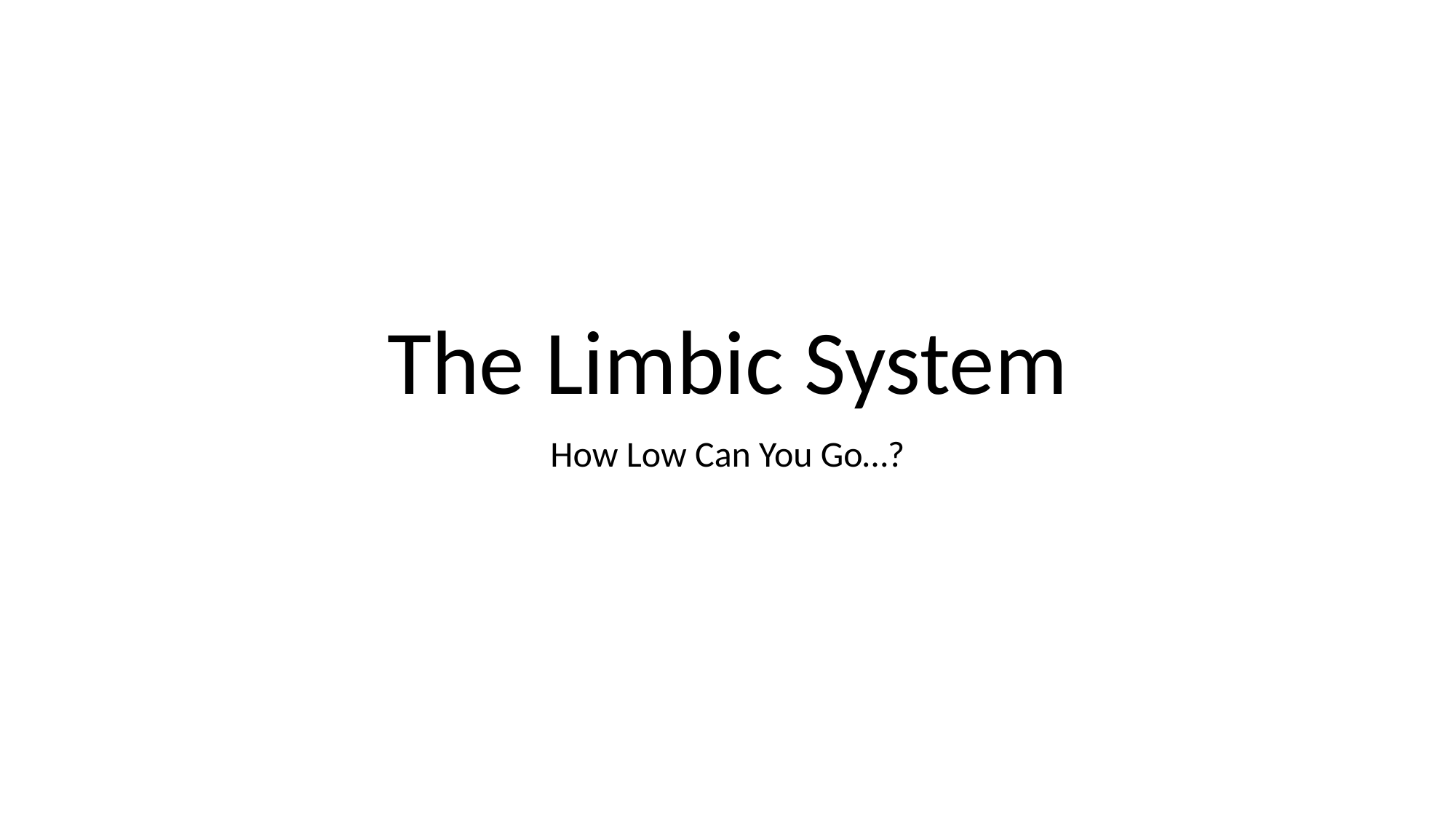

# The Limbic System
How Low Can You Go…?